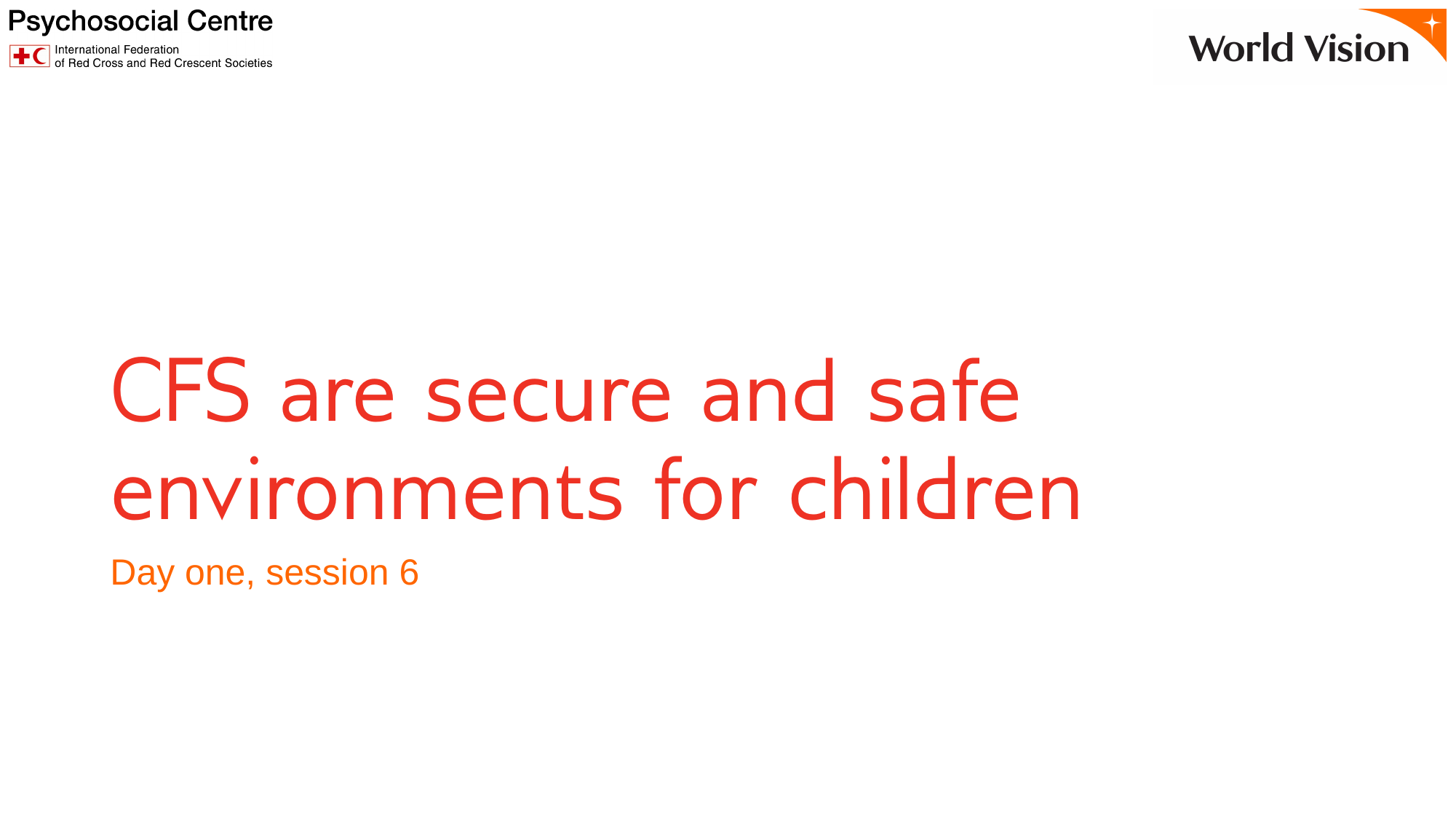

# CFS are secure and safe environments for children
Day one, session 6